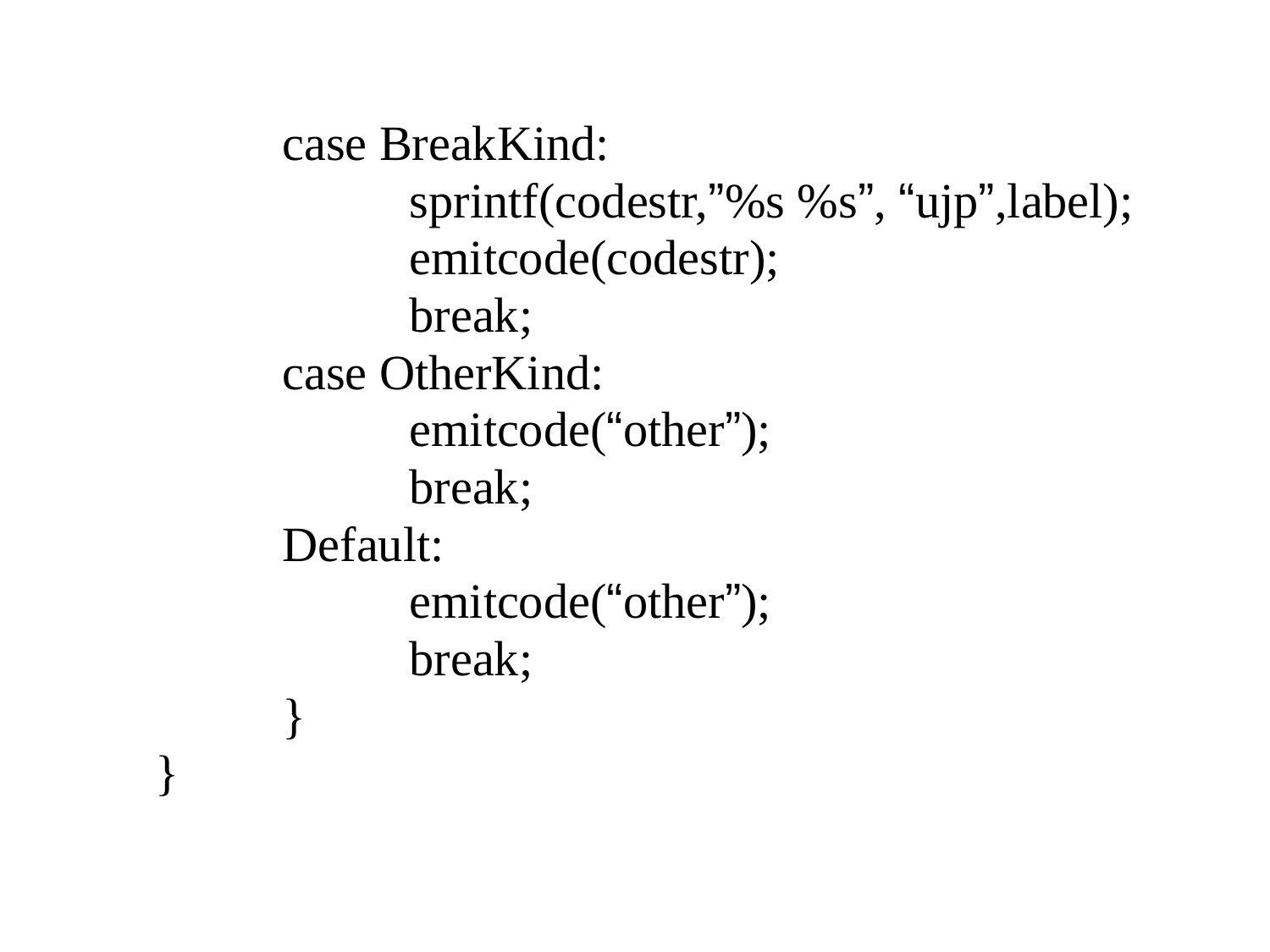

case BreakKind:
			sprintf(codestr,”%s %s”, “ujp”,label);
			emitcode(codestr);
			break;
		case OtherKind:
			emitcode(“other”);
			break;
		Default:
			emitcode(“other”);
			break;
		}
	}